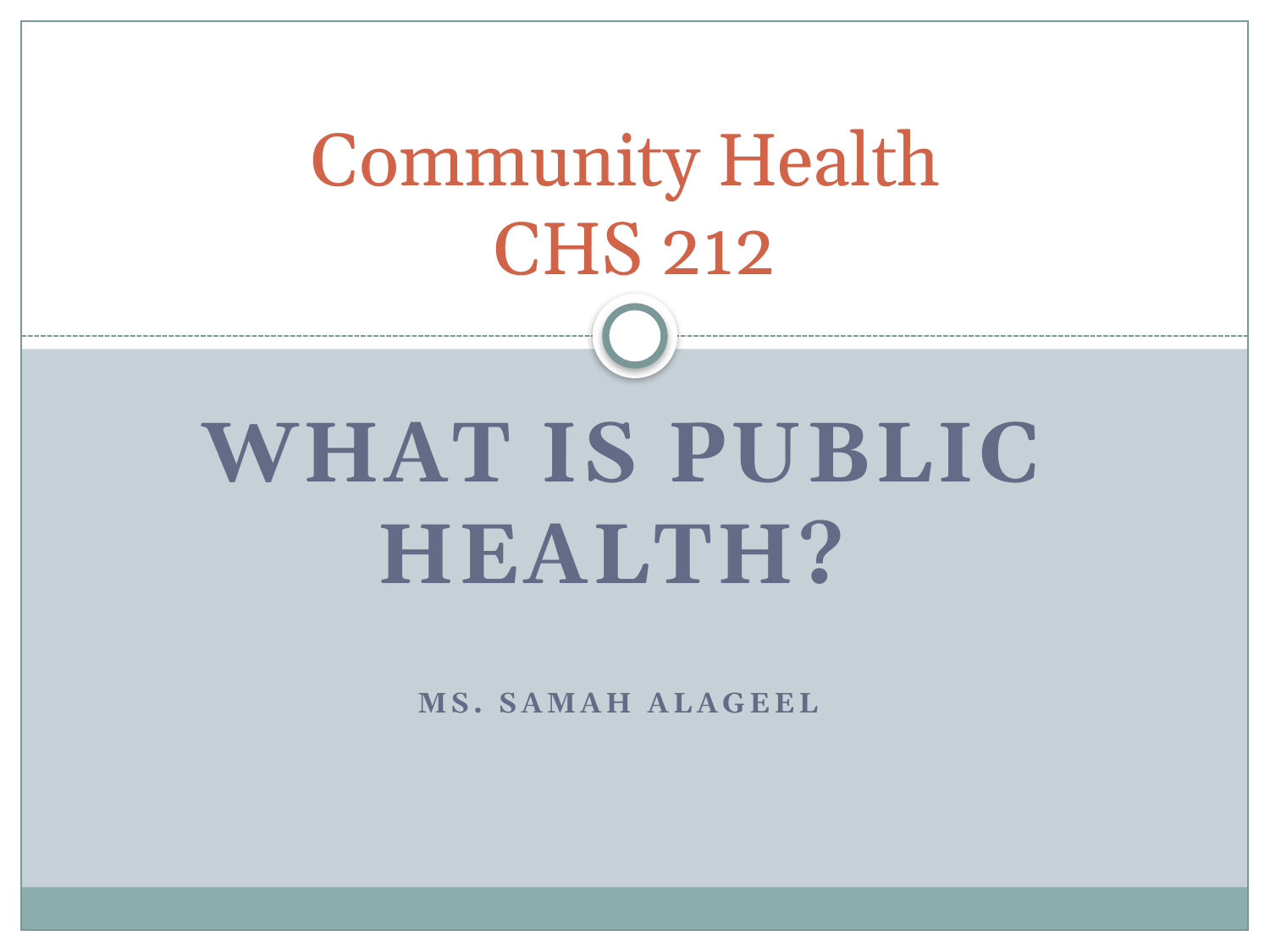

# Community Health CHS 212
What is Public Health?

Ms. Samah Alageel